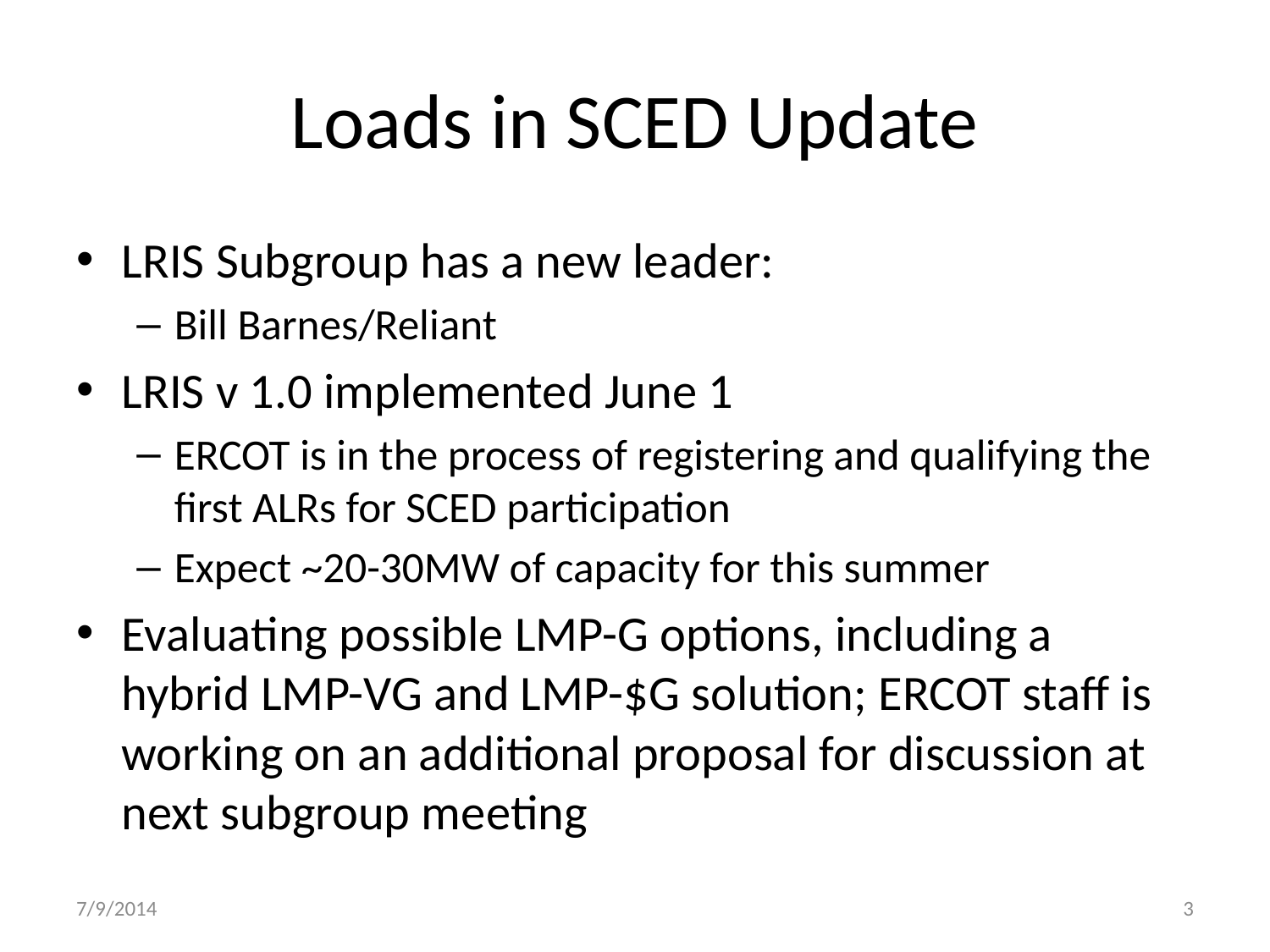

# Loads in SCED Update
LRIS Subgroup has a new leader:
Bill Barnes/Reliant
LRIS v 1.0 implemented June 1
ERCOT is in the process of registering and qualifying the first ALRs for SCED participation
Expect ~20-30MW of capacity for this summer
Evaluating possible LMP-G options, including a hybrid LMP-VG and LMP-$G solution; ERCOT staff is working on an additional proposal for discussion at next subgroup meeting

7/9/2014
3